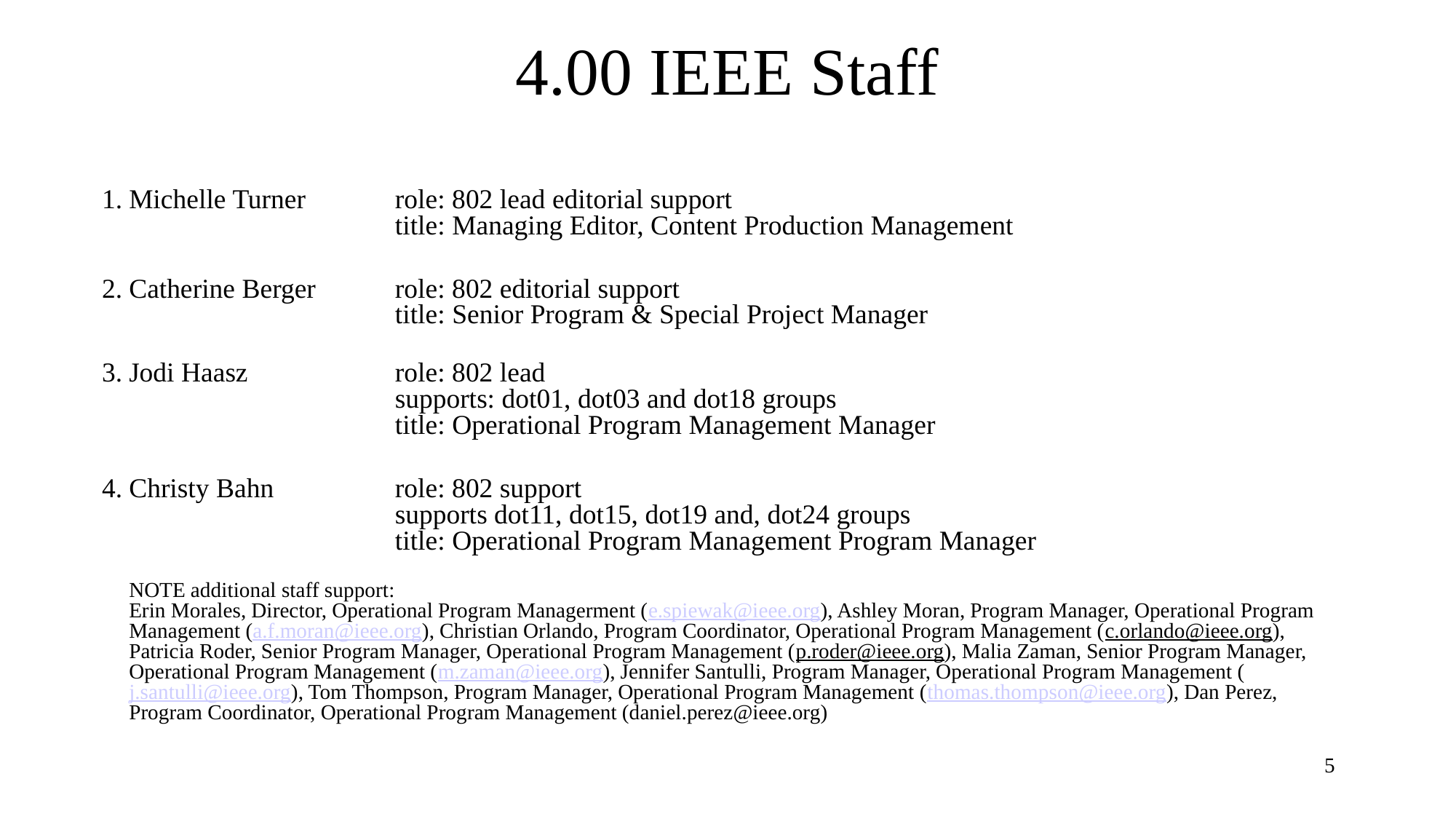

# 4.00 IEEE Staff
Michelle Turner	role: 802 lead editorial support
	title: Managing Editor, Content Production Management

Catherine Berger	role: 802 editorial support
	title: Senior Program & Special Project Manager
Jodi Haasz	role: 802 lead
	supports: dot01, dot03 and dot18 groups
	title: Operational Program Management Manager

Christy Bahn	role: 802 support
	supports dot11, dot15, dot19 and, dot24 groups
	title: Operational Program Management Program Manager
NOTE additional staff support:
Erin Morales, Director, Operational Program Managerment (e.spiewak@ieee.org), Ashley Moran, Program Manager, Operational Program Management (a.f.moran@ieee.org), Christian Orlando, Program Coordinator, Operational Program Management (c.orlando@ieee.org), Patricia Roder, Senior Program Manager, Operational Program Management (p.roder@ieee.org), Malia Zaman, Senior Program Manager, Operational Program Management (m.zaman@ieee.org), Jennifer Santulli, Program Manager, Operational Program Management (j.santulli@ieee.org), Tom Thompson, Program Manager, Operational Program Management (thomas.thompson@ieee.org), Dan Perez, Program Coordinator, Operational Program Management (daniel.perez@ieee.org)

5